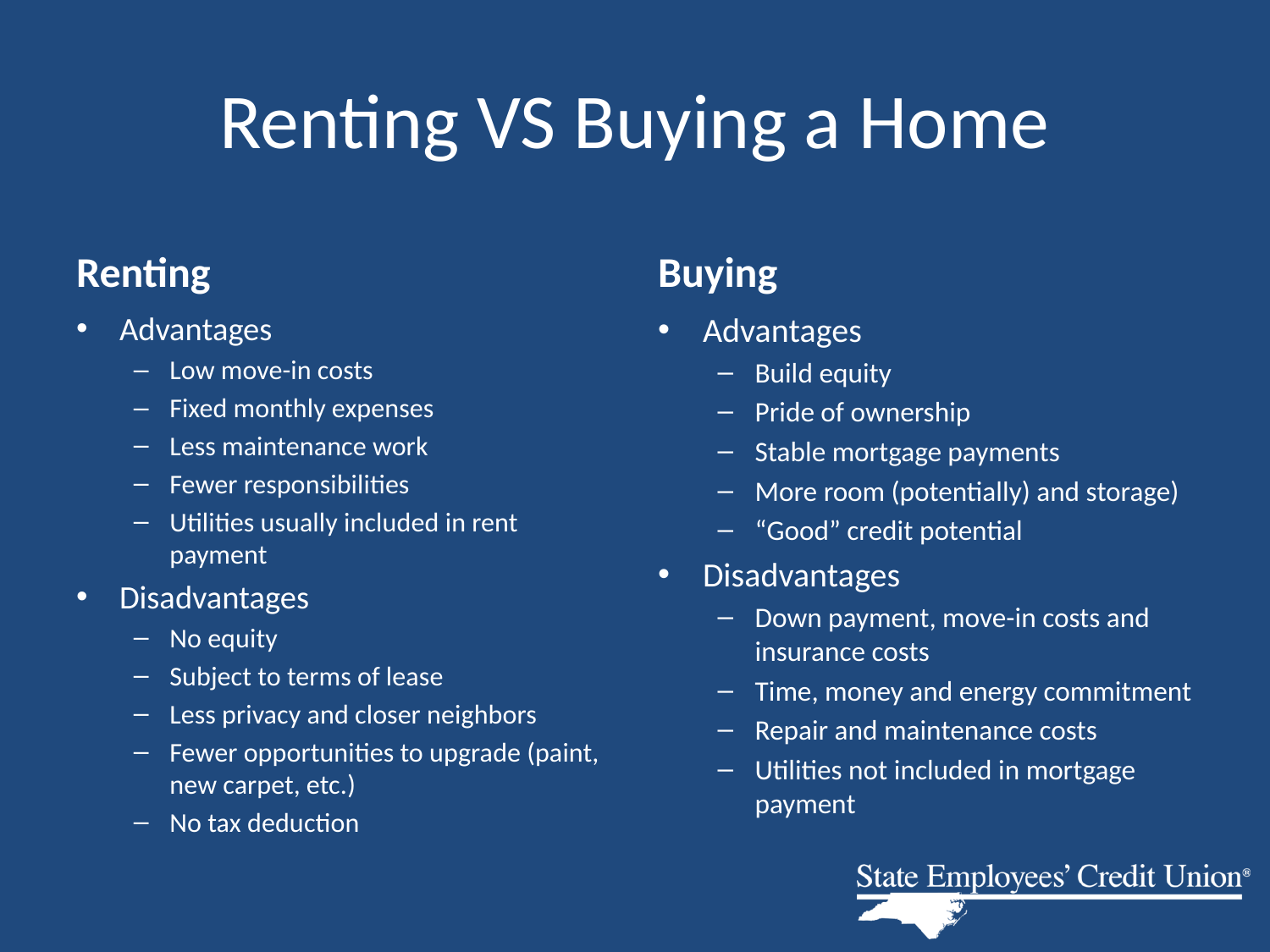

# Renting VS Buying a Home
Renting
Buying
Advantages
Low move-in costs
Fixed monthly expenses
Less maintenance work
Fewer responsibilities
Utilities usually included in rent payment
Disadvantages
No equity
Subject to terms of lease
Less privacy and closer neighbors
Fewer opportunities to upgrade (paint, new carpet, etc.)
No tax deduction
Advantages
Build equity
Pride of ownership
Stable mortgage payments
More room (potentially) and storage)
“Good” credit potential
Disadvantages
Down payment, move-in costs and insurance costs
Time, money and energy commitment
Repair and maintenance costs
Utilities not included in mortgage payment